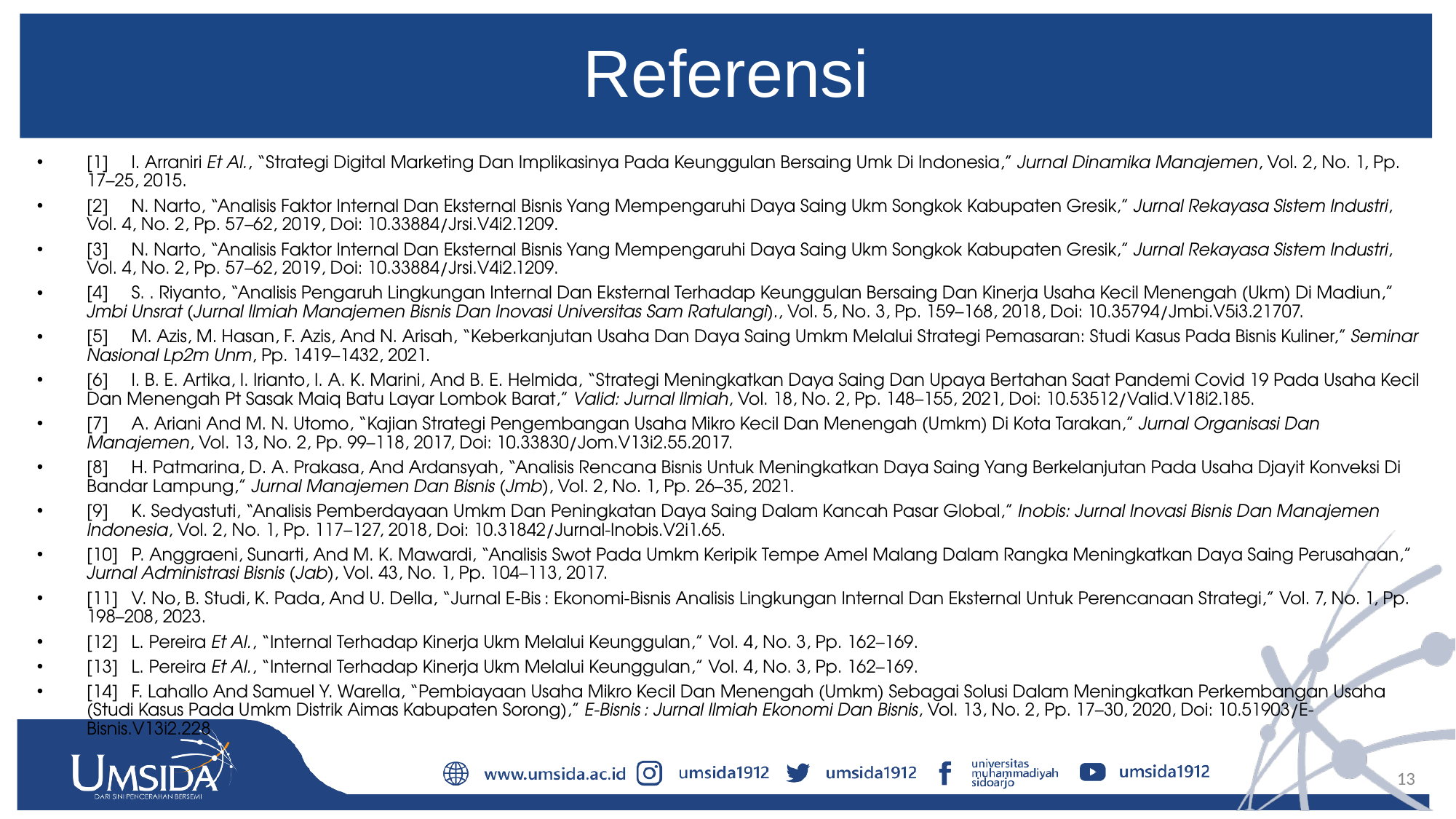

# Referensi
[1]	I. Arraniri Et Al., “Strategi Digital Marketing Dan Implikasinya Pada Keunggulan Bersaing Umk Di Indonesia,” Jurnal Dinamika Manajemen, Vol. 2, No. 1, Pp. 17–25, 2015.
[2]	N. Narto, “Analisis Faktor Internal Dan Eksternal Bisnis Yang Mempengaruhi Daya Saing Ukm Songkok Kabupaten Gresik,” Jurnal Rekayasa Sistem Industri, Vol. 4, No. 2, Pp. 57–62, 2019, Doi: 10.33884/Jrsi.V4i2.1209.
[3]	N. Narto, “Analisis Faktor Internal Dan Eksternal Bisnis Yang Mempengaruhi Daya Saing Ukm Songkok Kabupaten Gresik,” Jurnal Rekayasa Sistem Industri, Vol. 4, No. 2, Pp. 57–62, 2019, Doi: 10.33884/Jrsi.V4i2.1209.
[4]	S. . Riyanto, “Analisis Pengaruh Lingkungan Internal Dan Eksternal Terhadap Keunggulan Bersaing Dan Kinerja Usaha Kecil Menengah (Ukm) Di Madiun,” Jmbi Unsrat (Jurnal Ilmiah Manajemen Bisnis Dan Inovasi Universitas Sam Ratulangi)., Vol. 5, No. 3, Pp. 159–168, 2018, Doi: 10.35794/Jmbi.V5i3.21707.
[5]	M. Azis, M. Hasan, F. Azis, And N. Arisah, “Keberkanjutan Usaha Dan Daya Saing Umkm Melalui Strategi Pemasaran: Studi Kasus Pada Bisnis Kuliner,” Seminar Nasional Lp2m Unm, Pp. 1419–1432, 2021.
[6]	I. B. E. Artika, I. Irianto, I. A. K. Marini, And B. E. Helmida, “Strategi Meningkatkan Daya Saing Dan Upaya Bertahan Saat Pandemi Covid 19 Pada Usaha Kecil Dan Menengah Pt Sasak Maiq Batu Layar Lombok Barat,” Valid: Jurnal Ilmiah, Vol. 18, No. 2, Pp. 148–155, 2021, Doi: 10.53512/Valid.V18i2.185.
[7]	A. Ariani And M. N. Utomo, “Kajian Strategi Pengembangan Usaha Mikro Kecil Dan Menengah (Umkm) Di Kota Tarakan,” Jurnal Organisasi Dan Manajemen, Vol. 13, No. 2, Pp. 99–118, 2017, Doi: 10.33830/Jom.V13i2.55.2017.
[8]	H. Patmarina, D. A. Prakasa, And Ardansyah, “Analisis Rencana Bisnis Untuk Meningkatkan Daya Saing Yang Berkelanjutan Pada Usaha Djayit Konveksi Di Bandar Lampung,” Jurnal Manajemen Dan Bisnis (Jmb), Vol. 2, No. 1, Pp. 26–35, 2021.
[9]	K. Sedyastuti, “Analisis Pemberdayaan Umkm Dan Peningkatan Daya Saing Dalam Kancah Pasar Global,” Inobis: Jurnal Inovasi Bisnis Dan Manajemen Indonesia, Vol. 2, No. 1, Pp. 117–127, 2018, Doi: 10.31842/Jurnal-Inobis.V2i1.65.
[10]	P. Anggraeni, Sunarti, And M. K. Mawardi, “Analisis Swot Pada Umkm Keripik Tempe Amel Malang Dalam Rangka Meningkatkan Daya Saing Perusahaan,” Jurnal Administrasi Bisnis (Jab), Vol. 43, No. 1, Pp. 104–113, 2017.
[11]	V. No, B. Studi, K. Pada, And U. Della, “Jurnal E-Bis : Ekonomi-Bisnis Analisis Lingkungan Internal Dan Eksternal Untuk Perencanaan Strategi,” Vol. 7, No. 1, Pp. 198–208, 2023.
[12]	L. Pereira Et Al., “Internal Terhadap Kinerja Ukm Melalui Keunggulan,” Vol. 4, No. 3, Pp. 162–169.
[13]	L. Pereira Et Al., “Internal Terhadap Kinerja Ukm Melalui Keunggulan,” Vol. 4, No. 3, Pp. 162–169.
[14]	F. Lahallo And Samuel Y. Warella, “Pembiayaan Usaha Mikro Kecil Dan Menengah (Umkm) Sebagai Solusi Dalam Meningkatkan Perkembangan Usaha (Studi Kasus Pada Umkm Distrik Aimas Kabupaten Sorong),” E-Bisnis : Jurnal Ilmiah Ekonomi Dan Bisnis, Vol. 13, No. 2, Pp. 17–30, 2020, Doi: 10.51903/E-Bisnis.V13i2.228